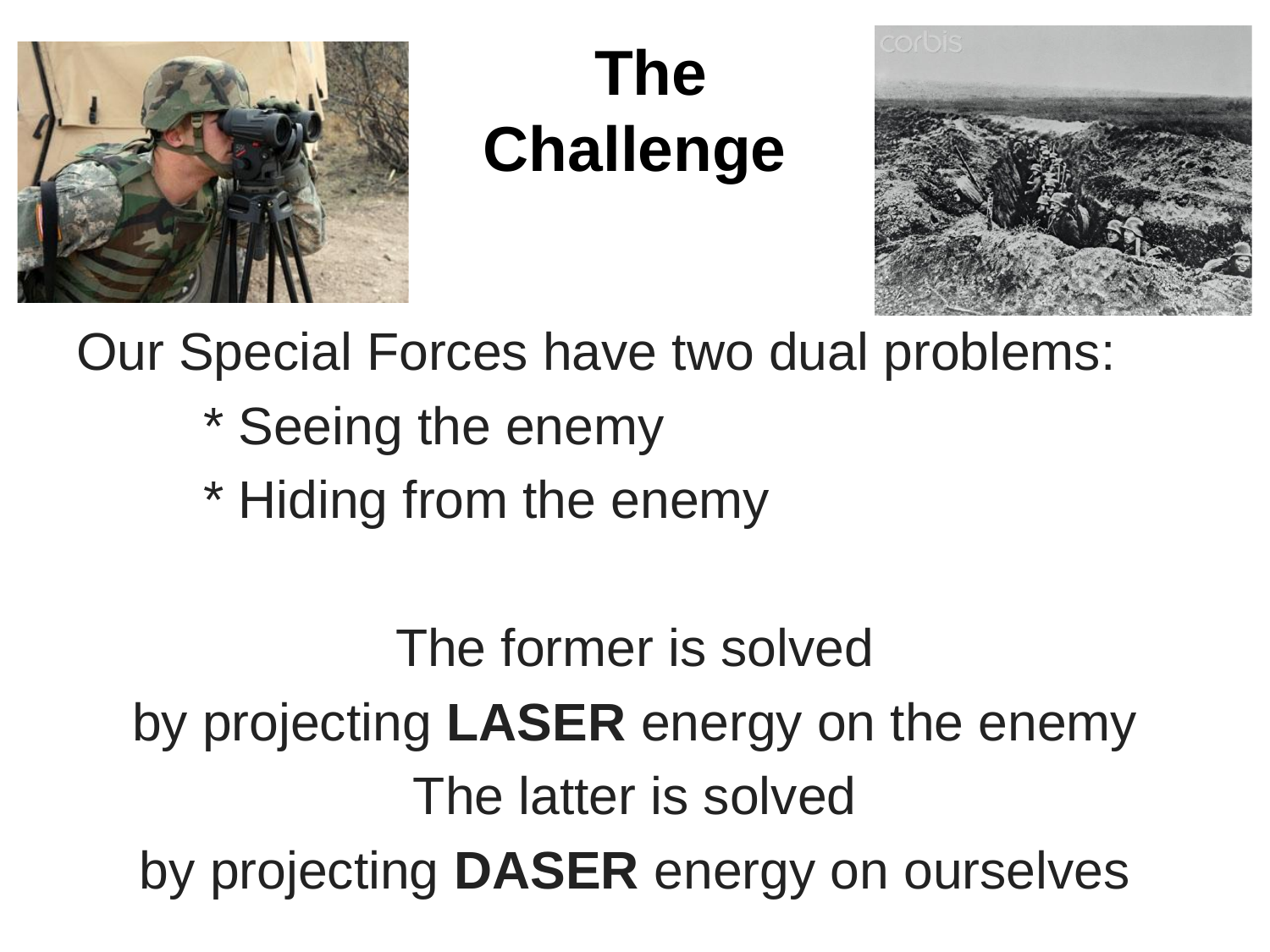

# The Challenge

Our Special Forces have two dual problems:
* Seeing the enemy
* Hiding from the enemy

The former is solved
by projecting LASER energy on the enemy
The latter is solved
by projecting DASER energy on ourselves